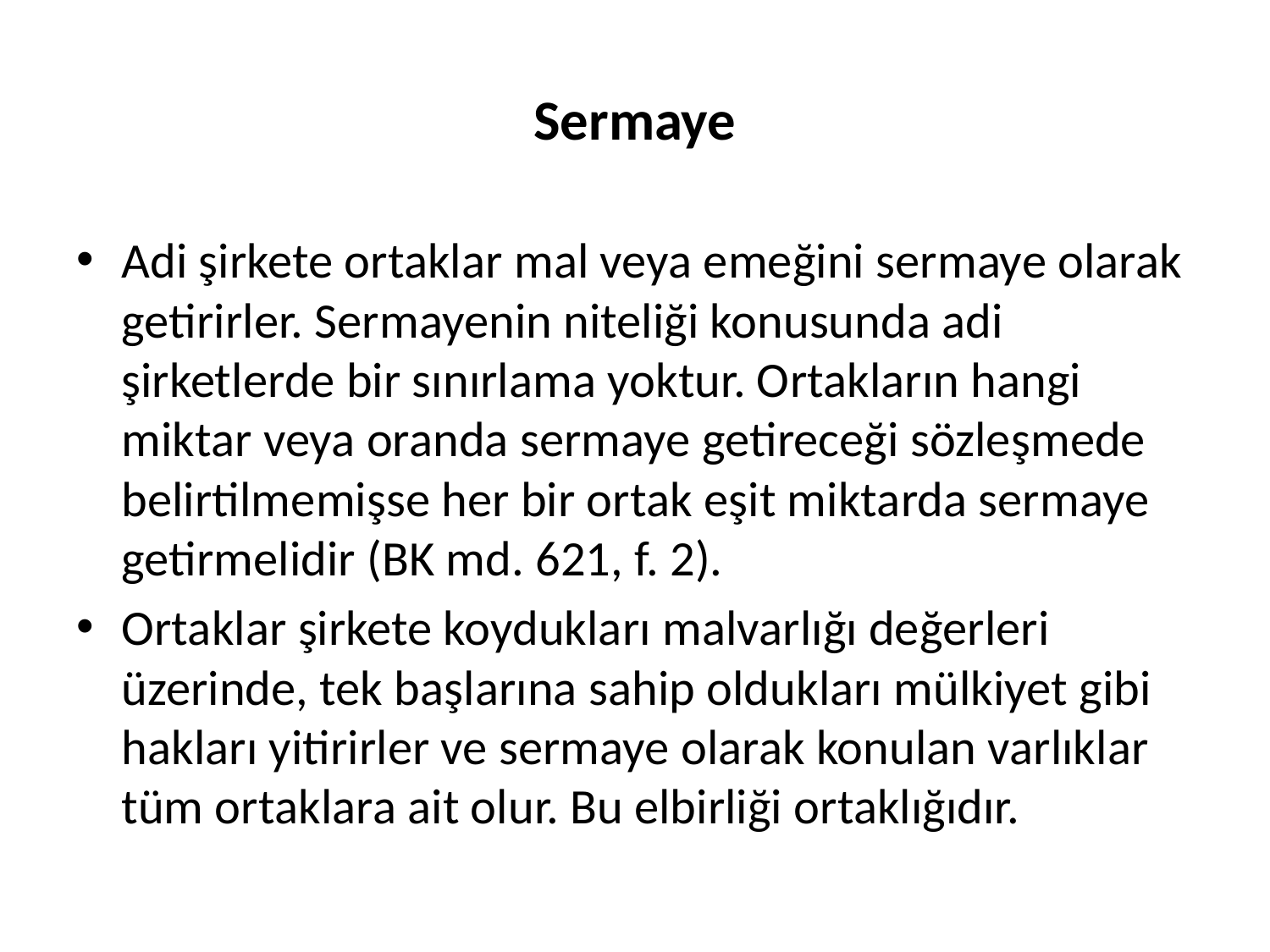

# Sermaye
Adi şirkete ortaklar mal veya emeğini sermaye olarak getirirler. Sermayenin niteliği konusunda adi şirketlerde bir sınırlama yoktur. Ortakların hangi miktar veya oranda sermaye getireceği sözleşmede belirtilmemişse her bir ortak eşit miktarda sermaye getirmelidir (BK md. 621, f. 2).
Ortaklar şirkete koydukları malvarlığı değerleri üzerinde, tek başlarına sahip oldukları mülkiyet gibi hakları yitirirler ve sermaye olarak konulan varlıklar tüm ortaklara ait olur. Bu elbirliği ortaklığıdır.